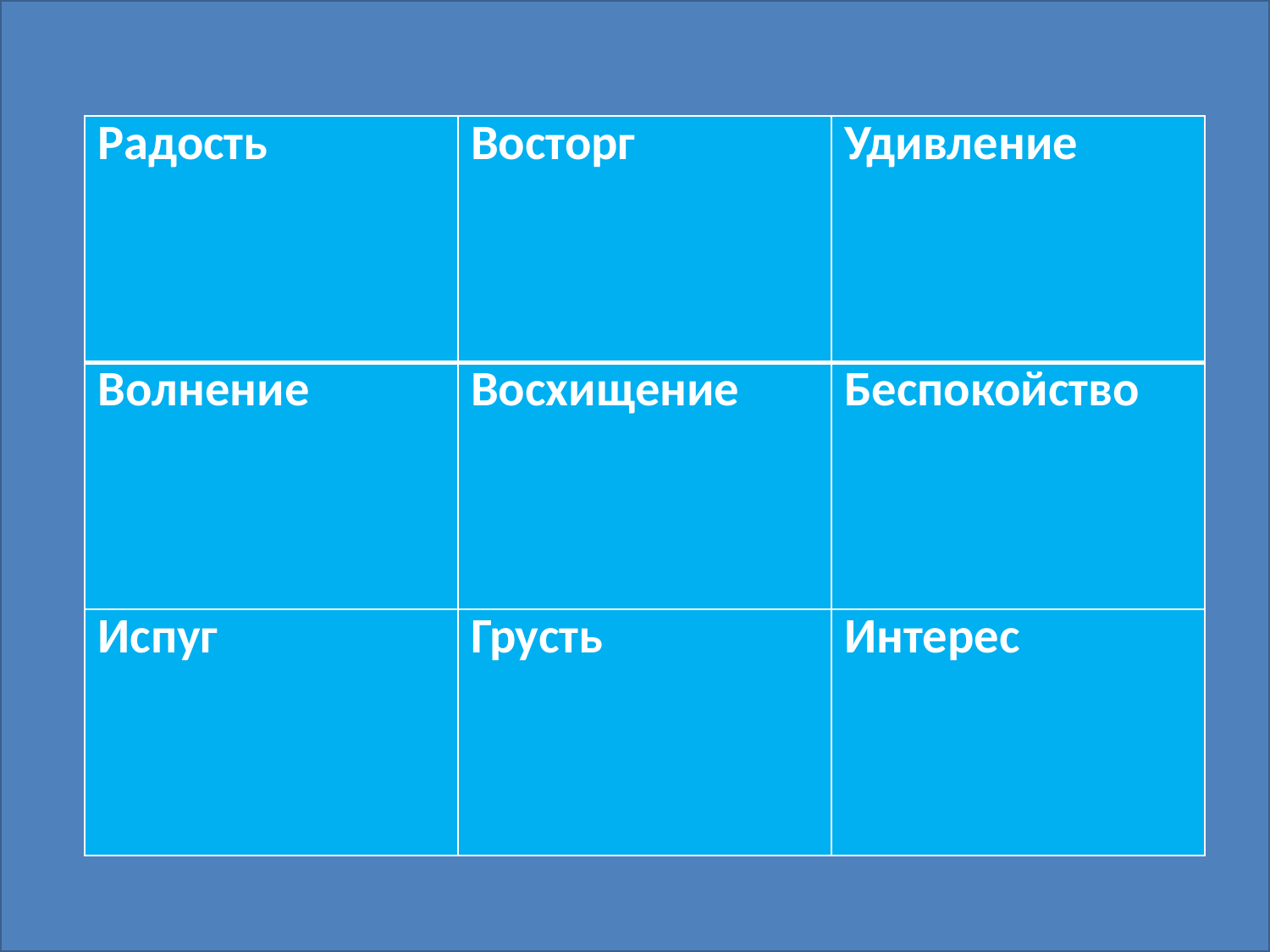

#
| Радость | Восторг | Удивление |
| --- | --- | --- |
| Волнение | Восхищение | Беспокойство |
| Испуг | Грусть | Интерес |